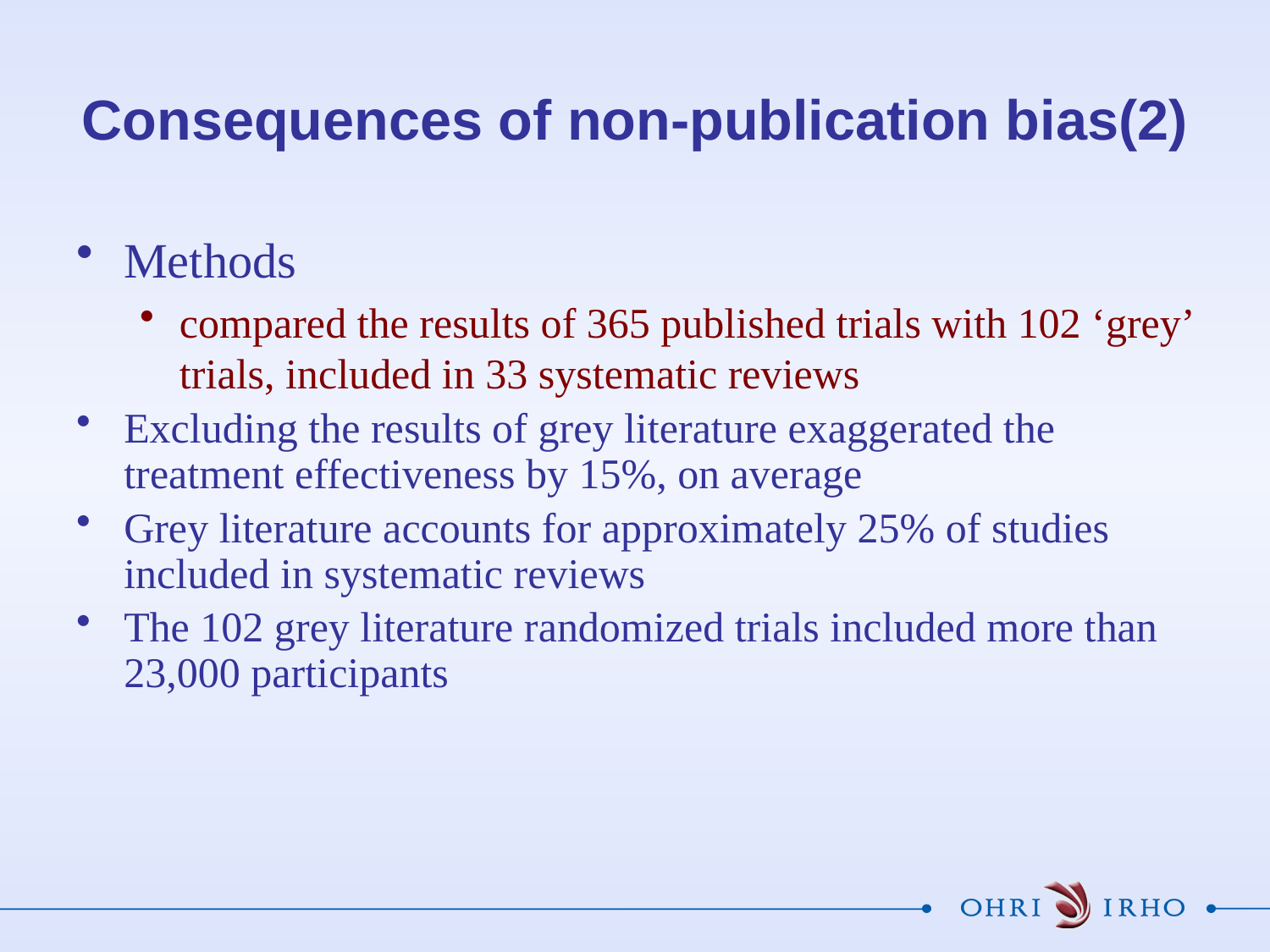

# Consequences of non-publication bias(2)
Methods
compared the results of 365 published trials with 102 ‘grey’ trials, included in 33 systematic reviews
Excluding the results of grey literature exaggerated the treatment effectiveness by 15%, on average
Grey literature accounts for approximately 25% of studies included in systematic reviews
The 102 grey literature randomized trials included more than 23,000 participants